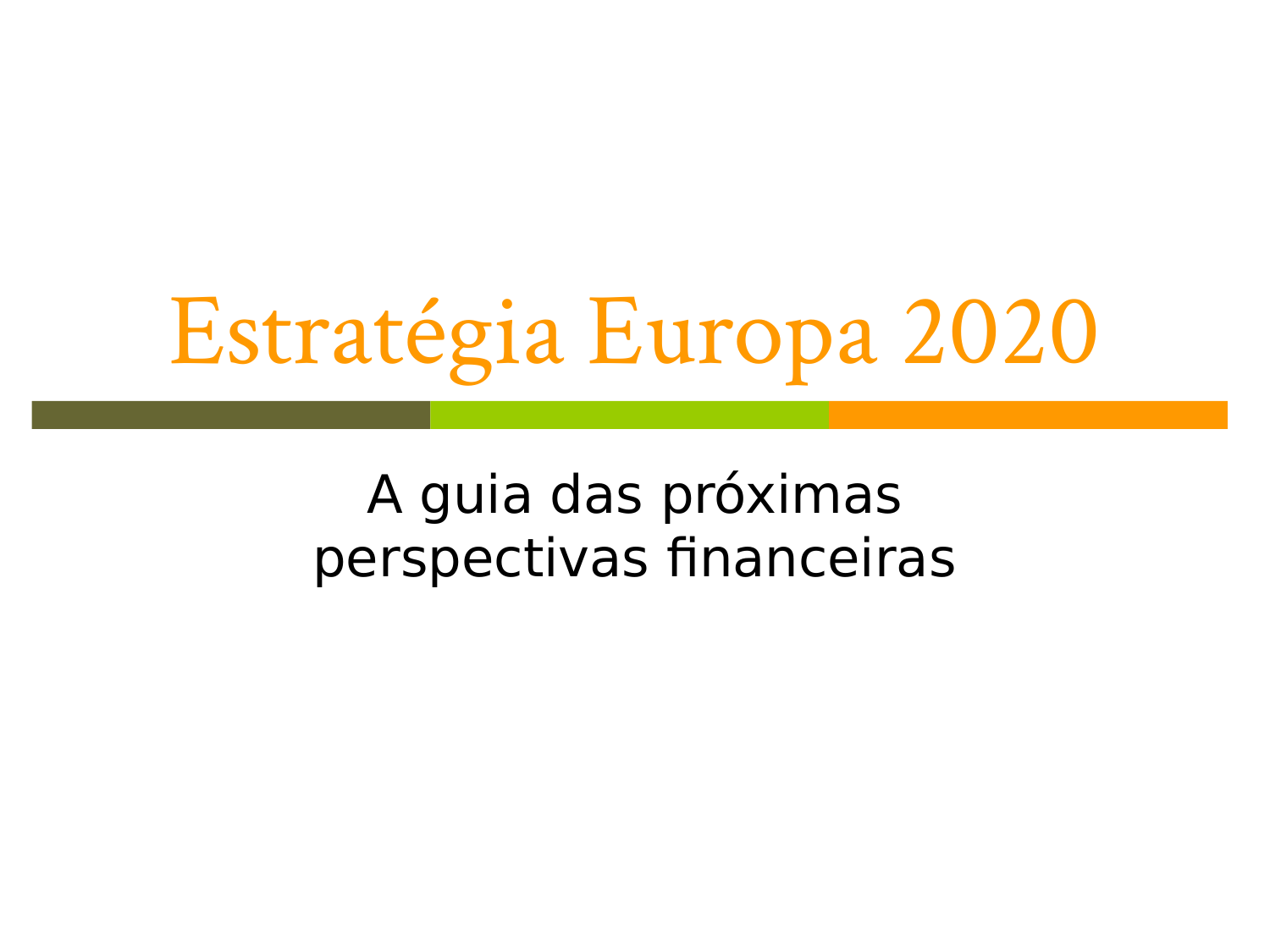

# Estratégia Europa 2020
A guia das próximas perspectivas financeiras